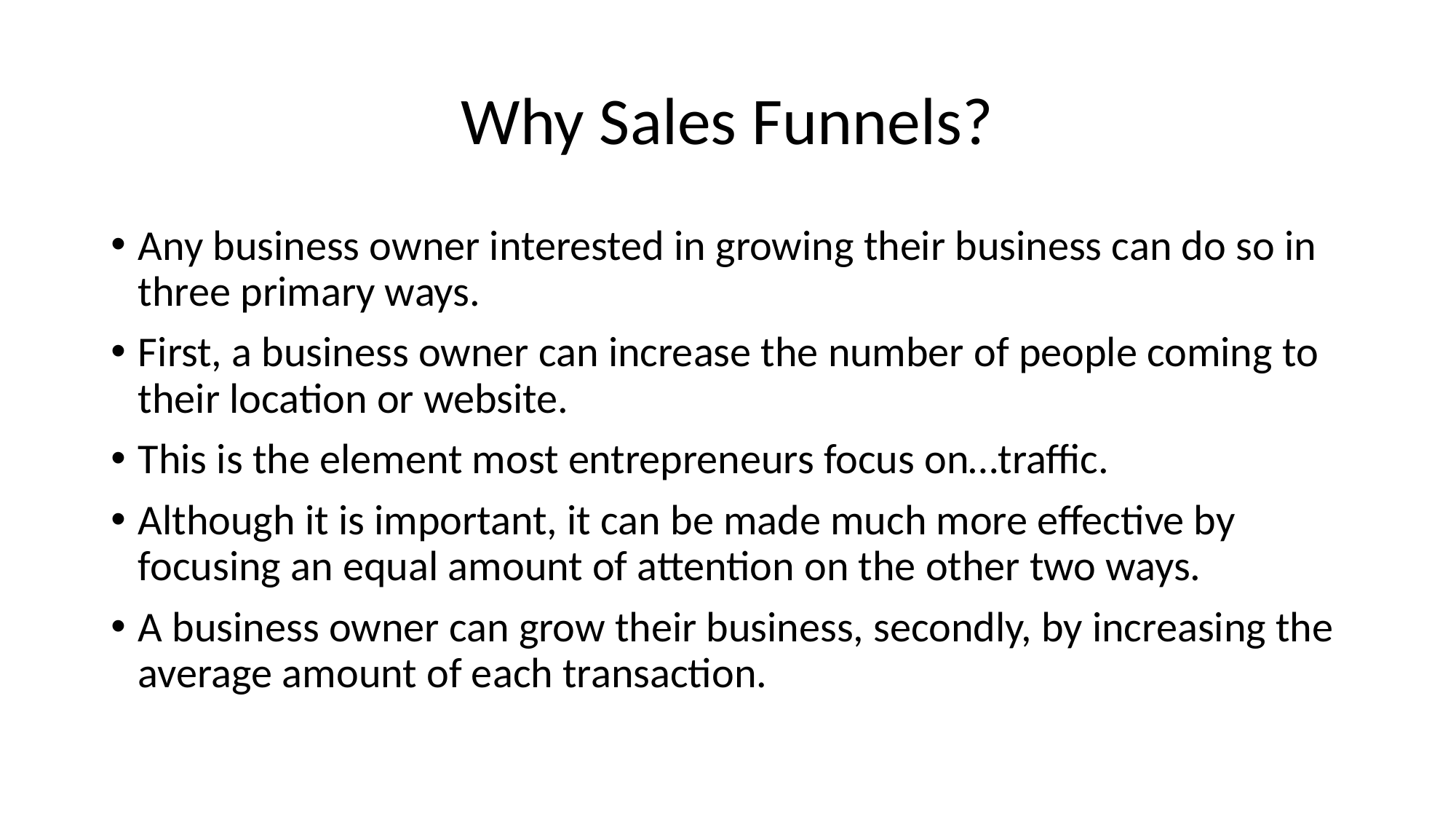

# Why Sales Funnels?
Any business owner interested in growing their business can do so in three primary ways.
First, a business owner can increase the number of people coming to their location or website.
This is the element most entrepreneurs focus on…traffic.
Although it is important, it can be made much more effective by focusing an equal amount of attention on the other two ways.
A business owner can grow their business, secondly, by increasing the average amount of each transaction.